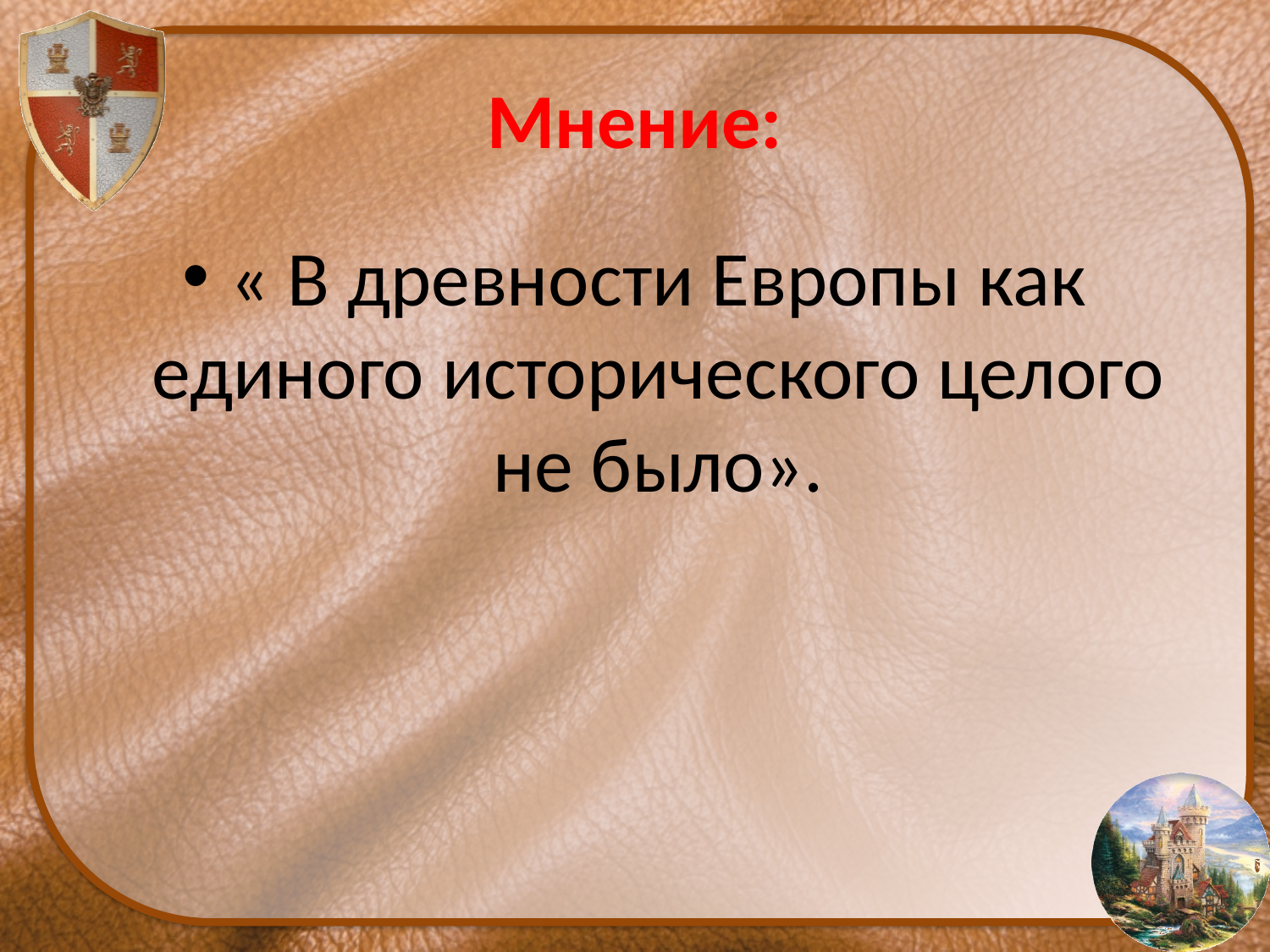

# Мнение:
« В древности Европы как единого исторического целого не было».